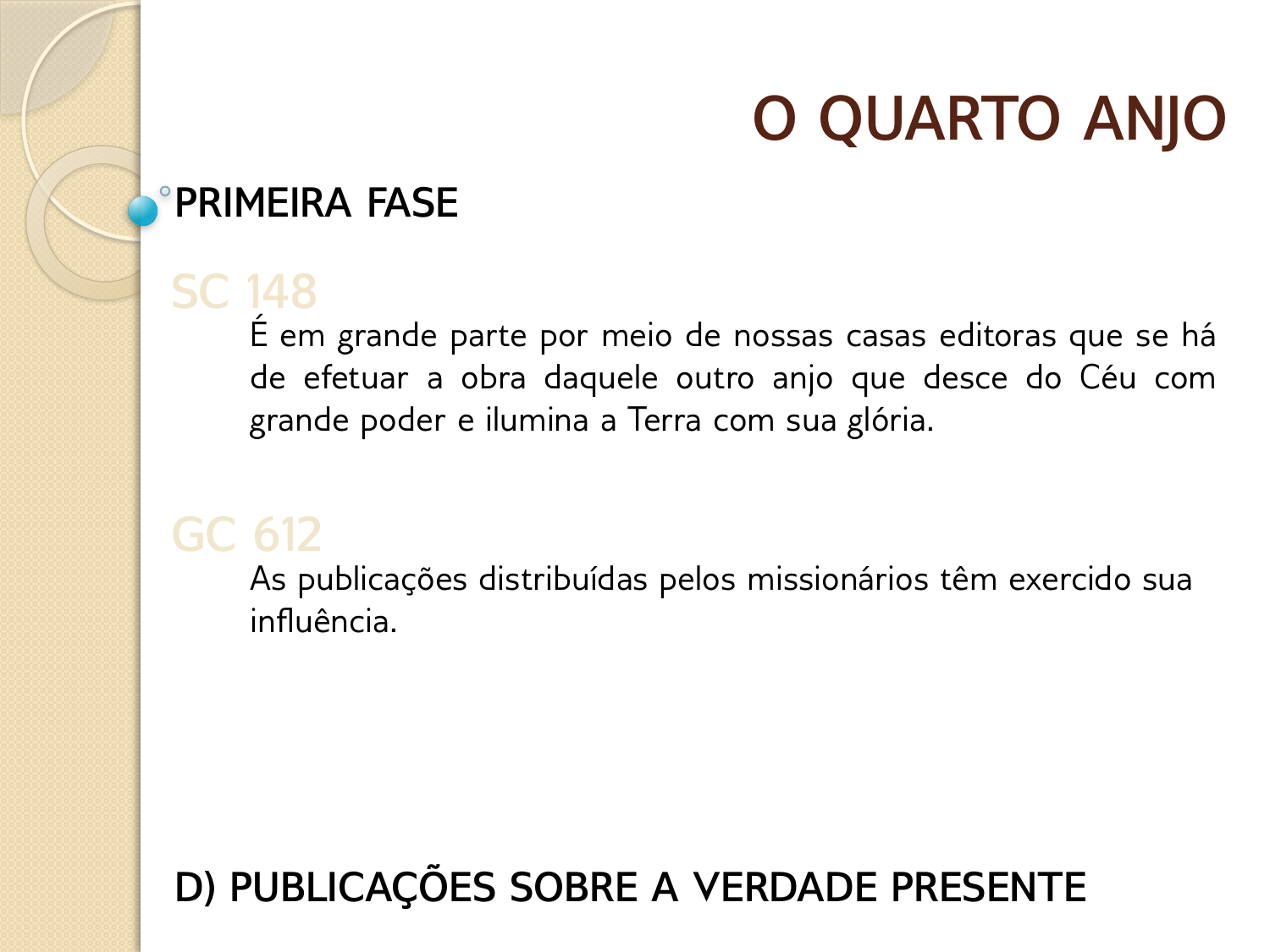

O QUARTO ANJO
PRIMEIRA FASE
SC 148
É em grande parte por meio de nossas casas editoras que se há de efetuar a obra daquele outro anjo que desce do Céu com grande poder e ilumina a Terra com sua glória.
GC 612
As publicações distribuídas pelos missionários têm exercido sua
influência.
D) PUBLICAÇÕES SOBRE A VERDADE PRESENTE